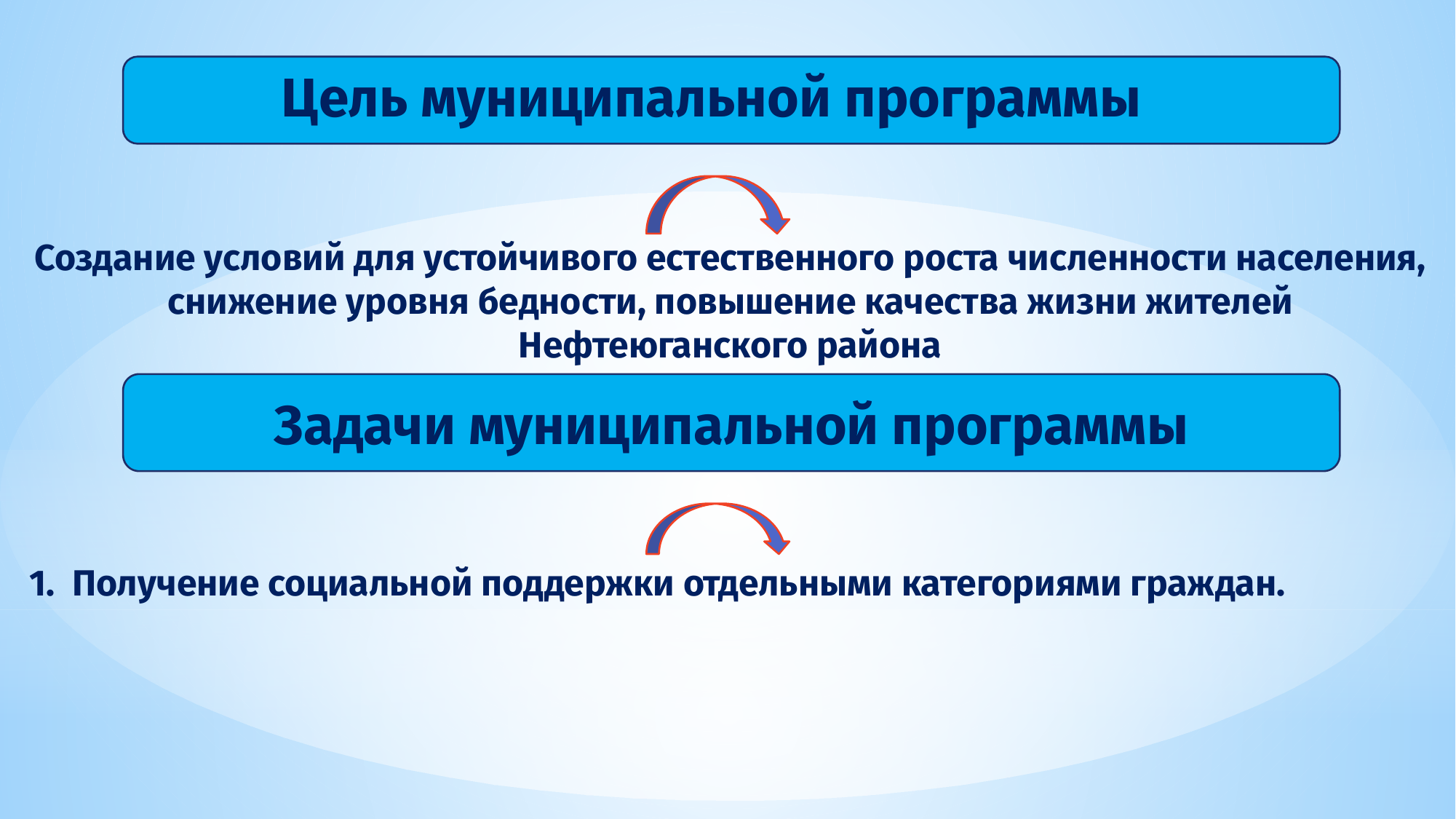

# Цель муниципальной программы

Создание условий для устойчивого естественного роста численности населения, снижение уровня бедности, повышение качества жизни жителей Нефтеюганского района
Задачи муниципальной программы

1.  Получение социальной поддержки отдельными категориями граждан.